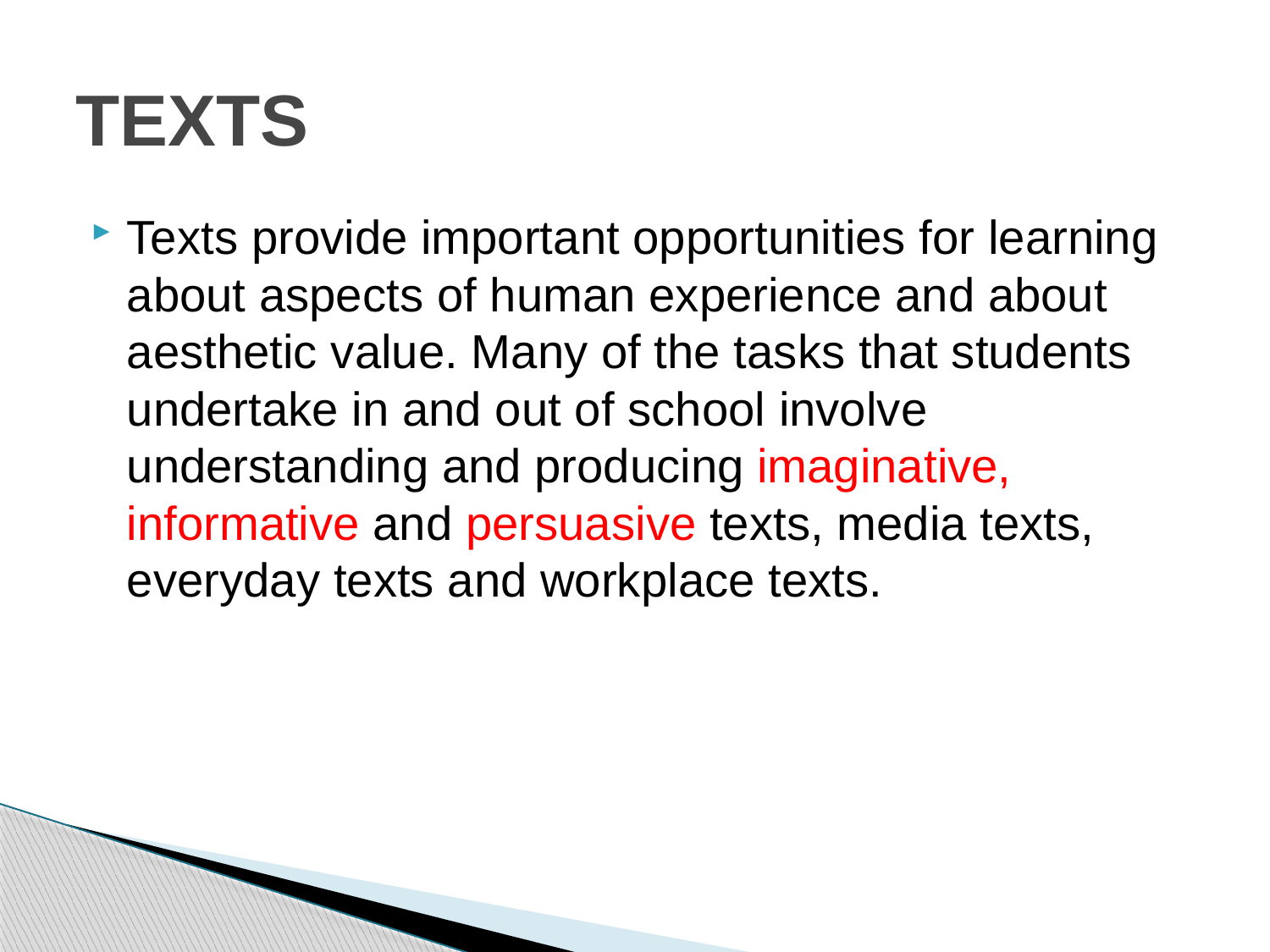

# TEXTS
Texts provide important opportunities for learning about aspects of human experience and about aesthetic value. Many of the tasks that students undertake in and out of school involve understanding and producing imaginative, informative and persuasive texts, media texts, everyday texts and workplace texts.